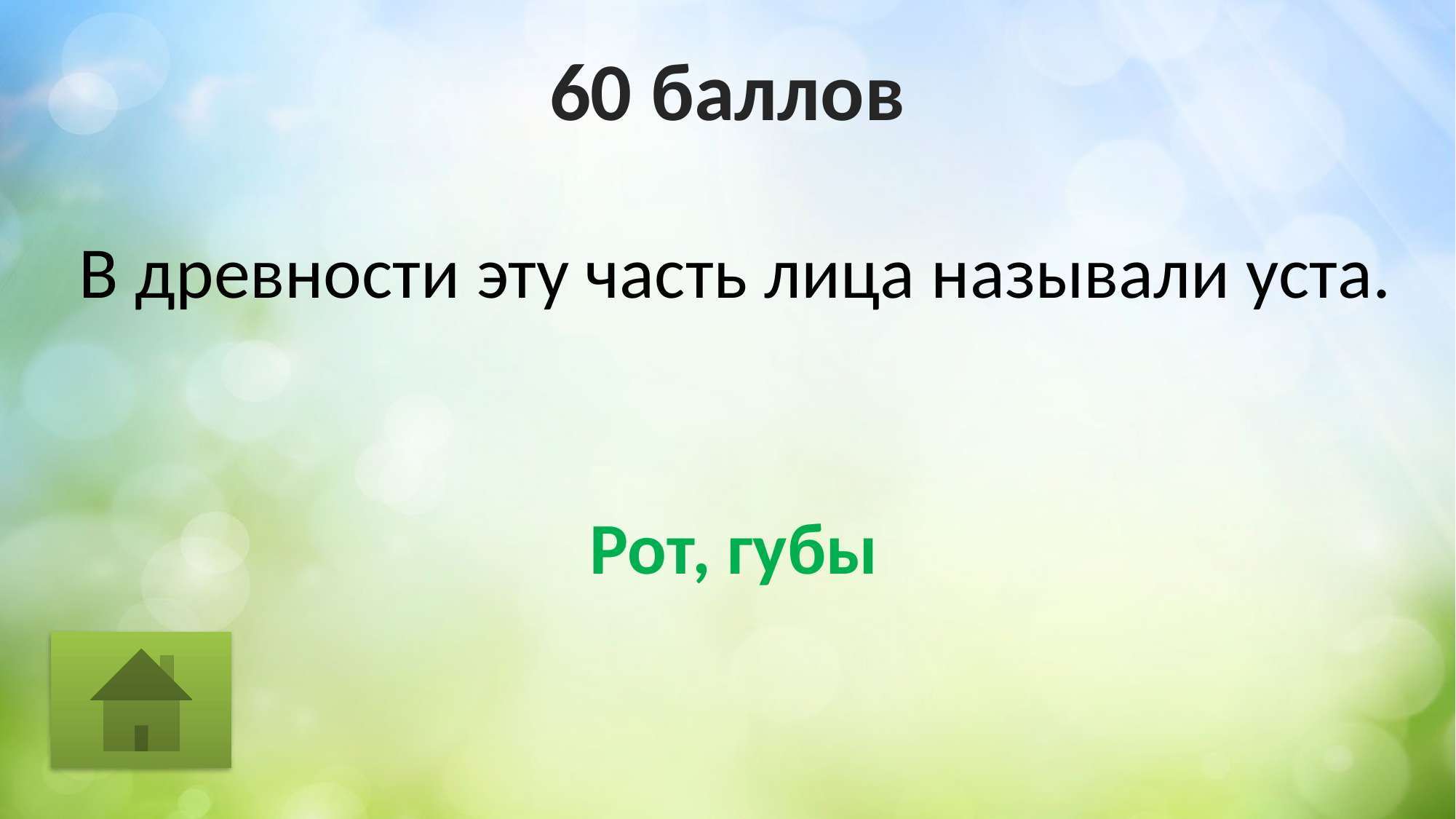

# 60 баллов
 В древности эту часть лица называли уста.
Рот, губы